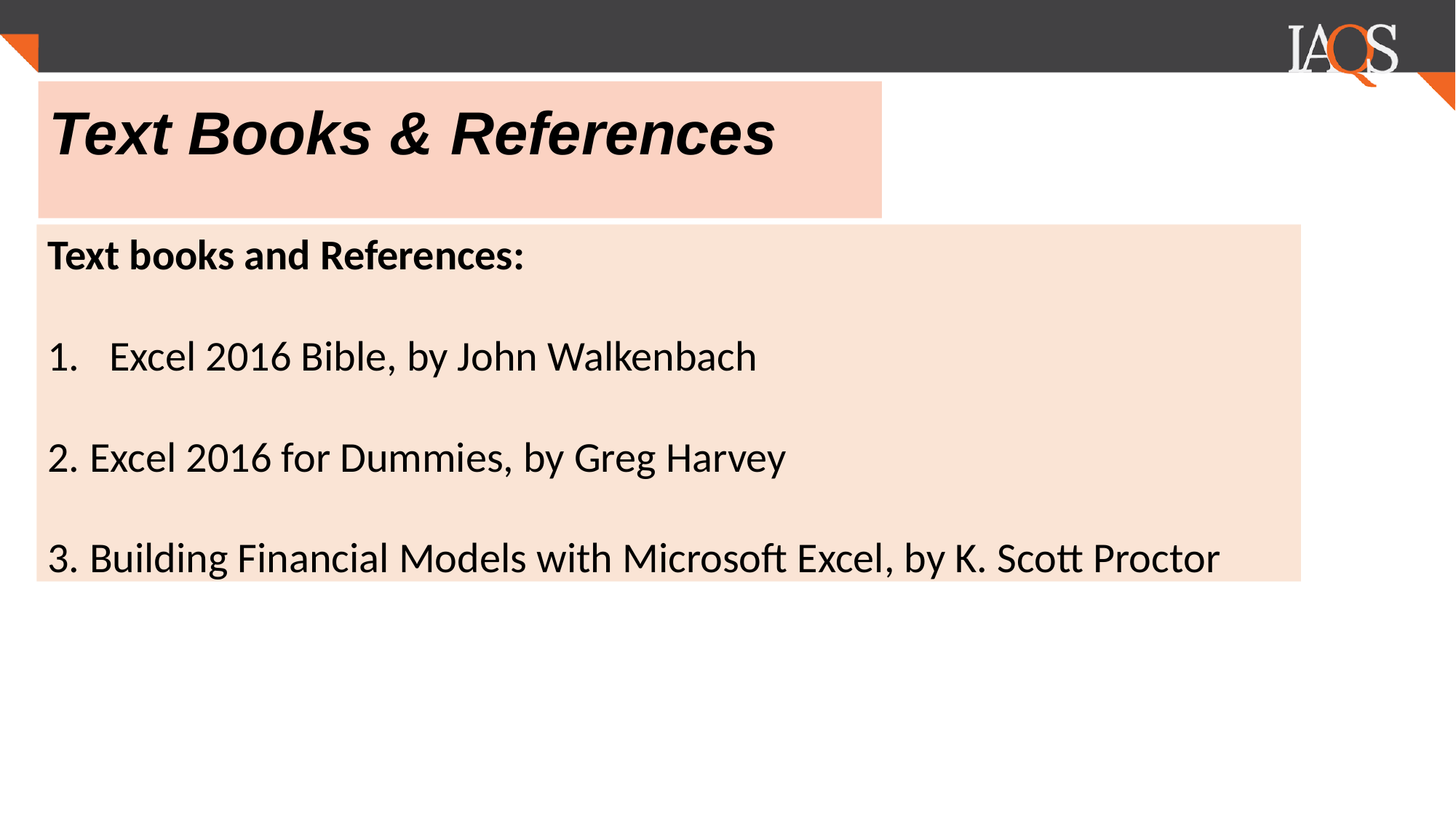

.
# Text Books & References
Text books and References:

Excel 2016 Bible, by John Walkenbach

Excel 2016 for Dummies, by Greg Harvey

Building Financial Models with Microsoft Excel, by K. Scott Proctor